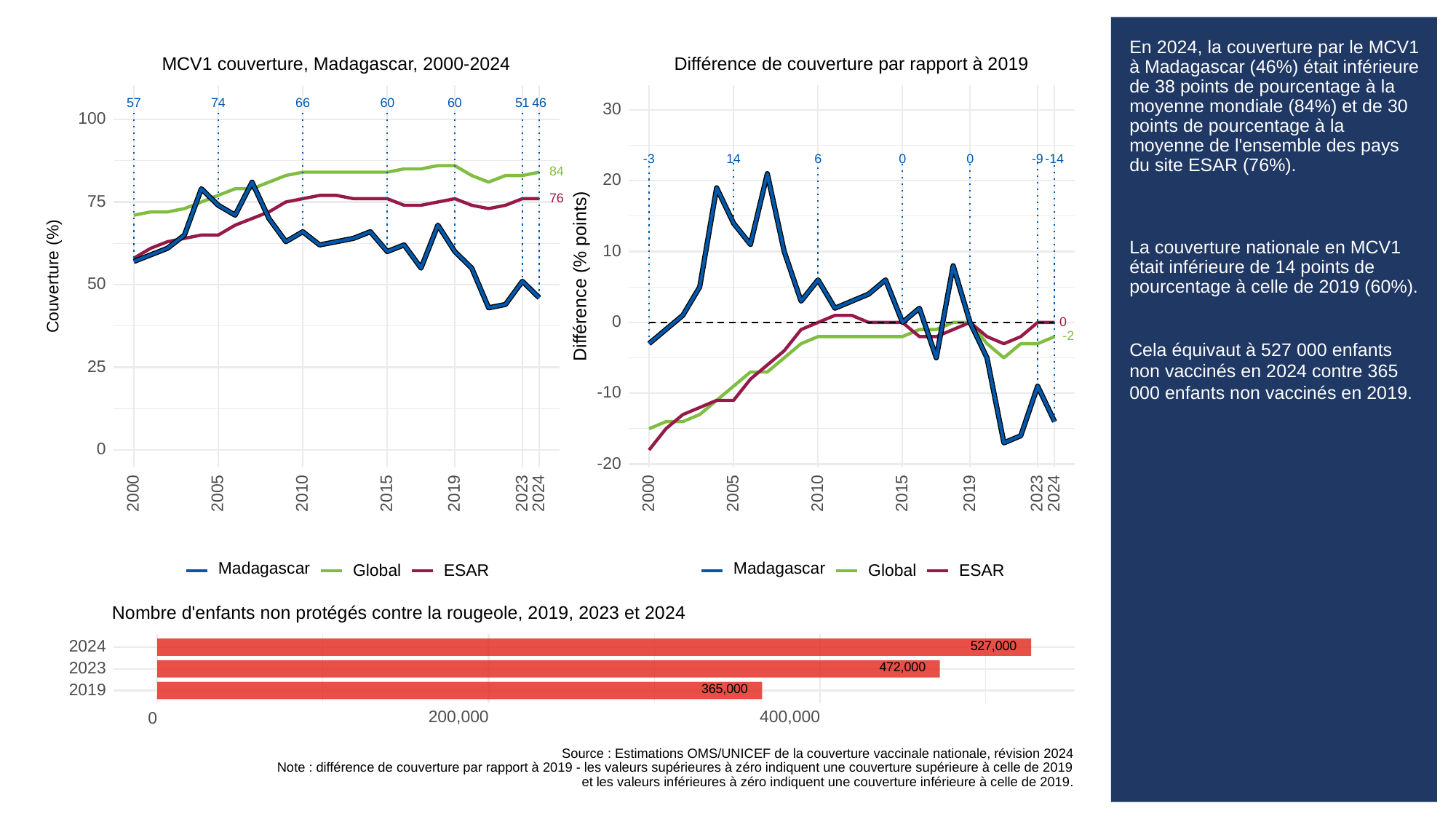

# En 2024, la couverture par le MCV1 à Madagascar (46%) était inférieure de 38 points de pourcentage à la moyenne mondiale (84%) et de 30 points de pourcentage à la moyenne de l'ensemble des pays du site ESAR (76%).

La couverture nationale en MCV1 était inférieure de 14 points de pourcentage à celle de 2019 (60%).

Cela équivaut à 527 000 enfants non vaccinés en 2024 contre 365 000 enfants non vaccinés en 2019.

MCV1 couverture, Madagascar, 2000-2024
Différence de couverture par rapport à 2019

66
60
60
51
46
57
74
30

100

-3
6
0
0
-9
14
-14

84

20

76

75

10

Différence (% points)
Couverture (%)
50

0
0

-2

25

-10

0

-20

2023
2023
2000
2005
2010
2015
2019
2024
2000
2005
2010
2015
2019
2024
Madagascar
Madagascar
Global
ESAR
Global
ESAR

Nombre d'enfants non protégés contre la rougeole, 2019, 2023 et 2024

527,000
2024

472,000
2023

365,000
2019

200,000
400,000
0
Source : Estimations OMS/UNICEF de la couverture vaccinale nationale, révision 2024
Note : différence de couverture par rapport à 2019 - les valeurs supérieures à zéro indiquent une couverture supérieure à celle de 2019
et les valeurs inférieures à zéro indiquent une couverture inférieure à celle de 2019.